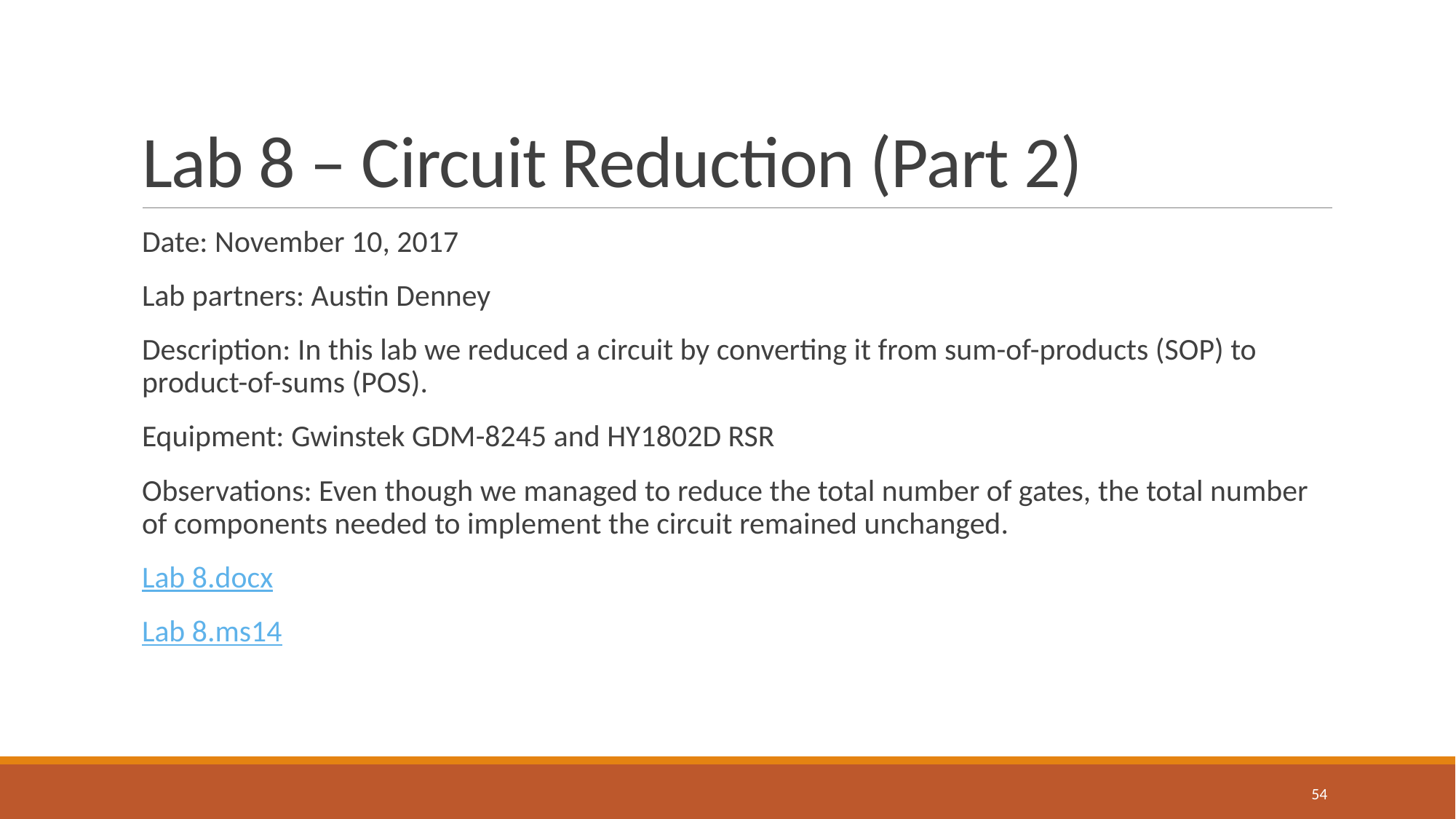

# Lab 8 – Circuit Reduction (Part 2)
Date: November 10, 2017
Lab partners: Austin Denney
Description: In this lab we reduced a circuit by converting it from sum-of-products (SOP) to product-of-sums (POS).
Equipment: Gwinstek GDM-8245 and HY1802D RSR
Observations: Even though we managed to reduce the total number of gates, the total number of components needed to implement the circuit remained unchanged.
Lab 8.docx
Lab 8.ms14
54